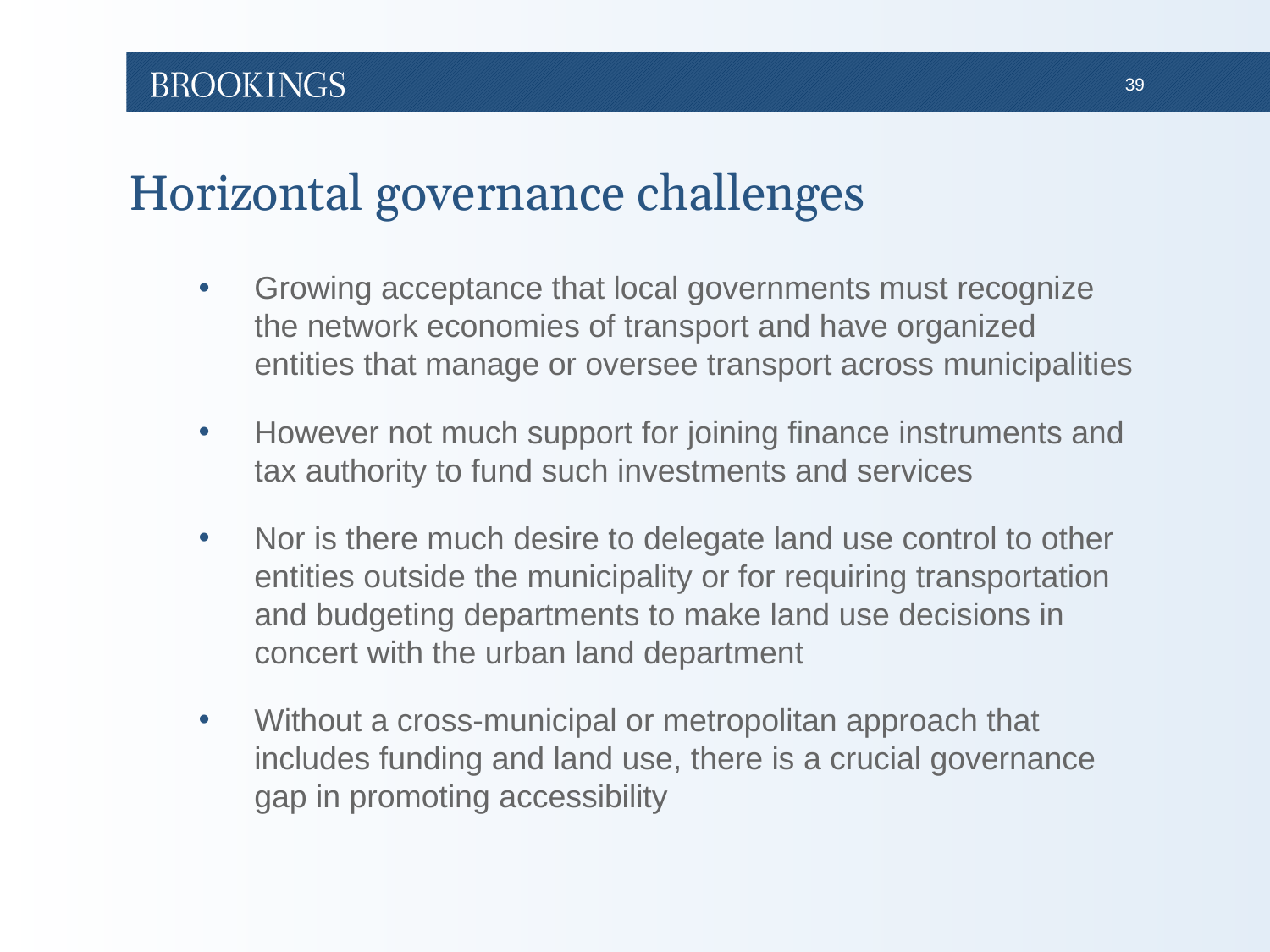

# Horizontal governance challenges
Growing acceptance that local governments must recognize the network economies of transport and have organized entities that manage or oversee transport across municipalities
However not much support for joining finance instruments and tax authority to fund such investments and services
Nor is there much desire to delegate land use control to other entities outside the municipality or for requiring transportation and budgeting departments to make land use decisions in concert with the urban land department
Without a cross-municipal or metropolitan approach that includes funding and land use, there is a crucial governance gap in promoting accessibility